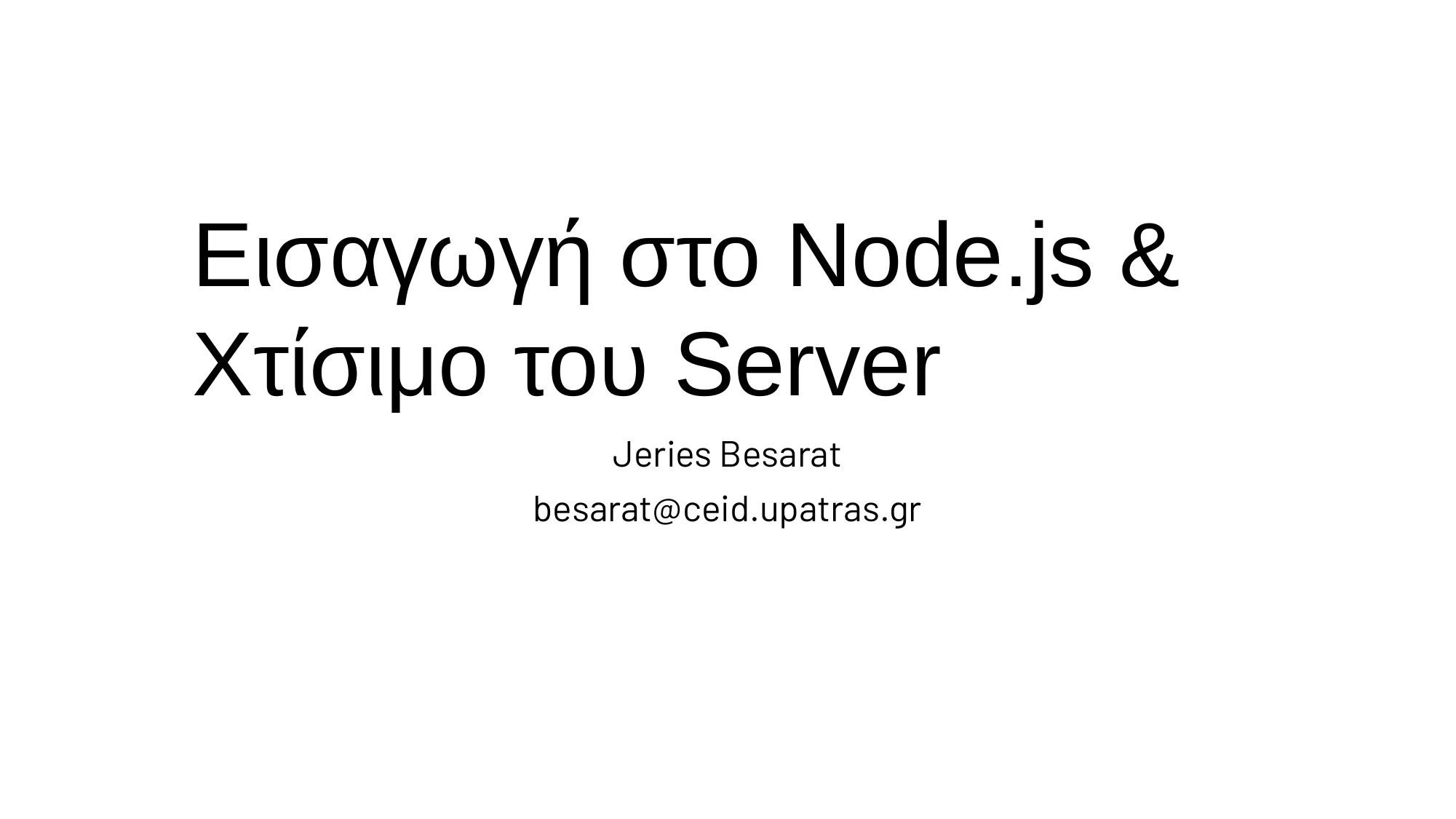

# Εισαγωγή στο Node.js & Χτίσιμο του Server
Jeries Besarat
besarat@ceid.upatras.gr